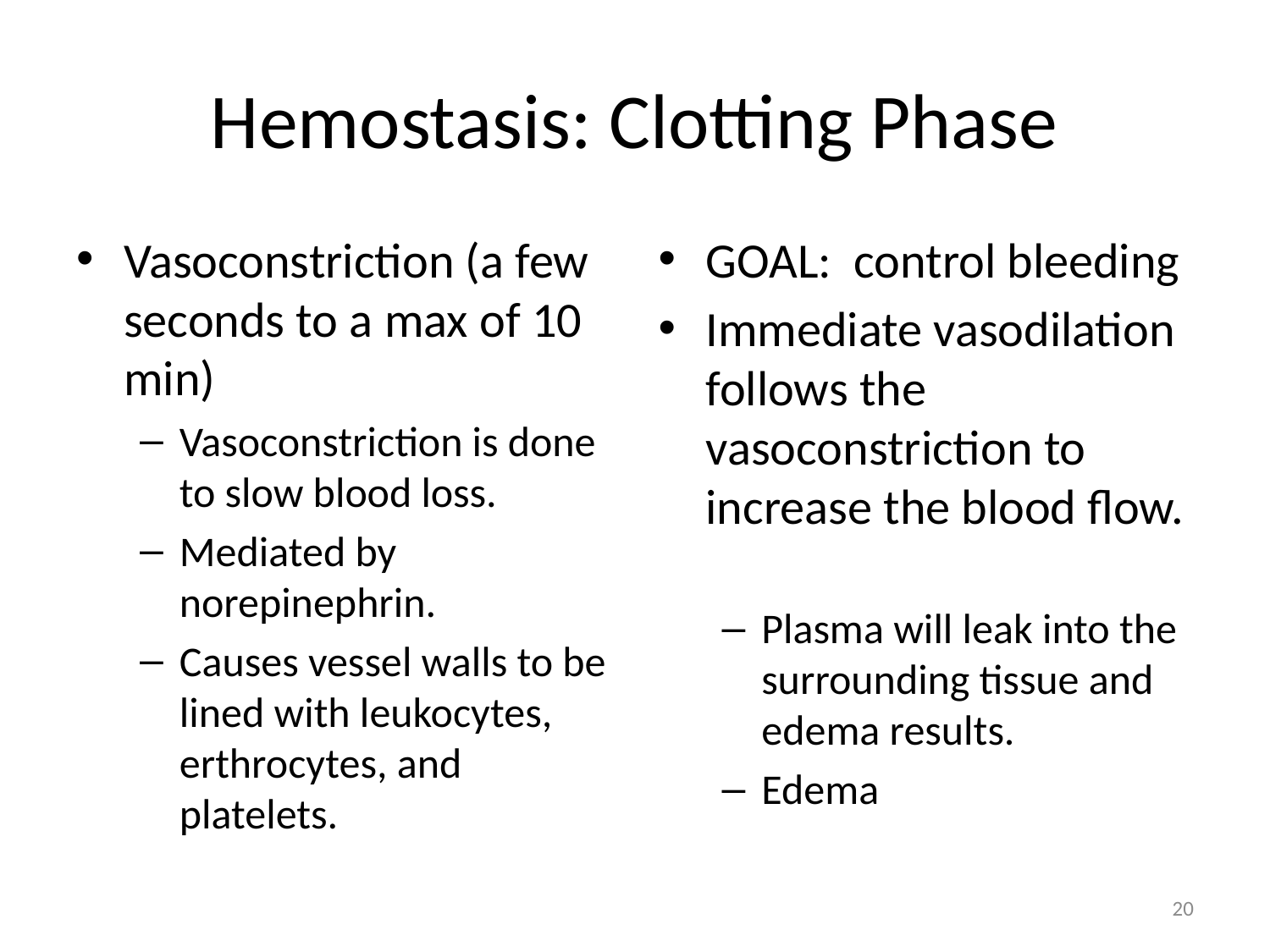

# Hemostasis: Clotting Phase
Vasoconstriction (a few seconds to a max of 10 min)
Vasoconstriction is done to slow blood loss.
Mediated by norepinephrin.
Causes vessel walls to be lined with leukocytes, erthrocytes, and platelets.

GOAL:  control bleeding
Immediate vasodilation follows the vasoconstriction to increase the blood flow.
Plasma will leak into the surrounding tissue and edema results.
Edema

20